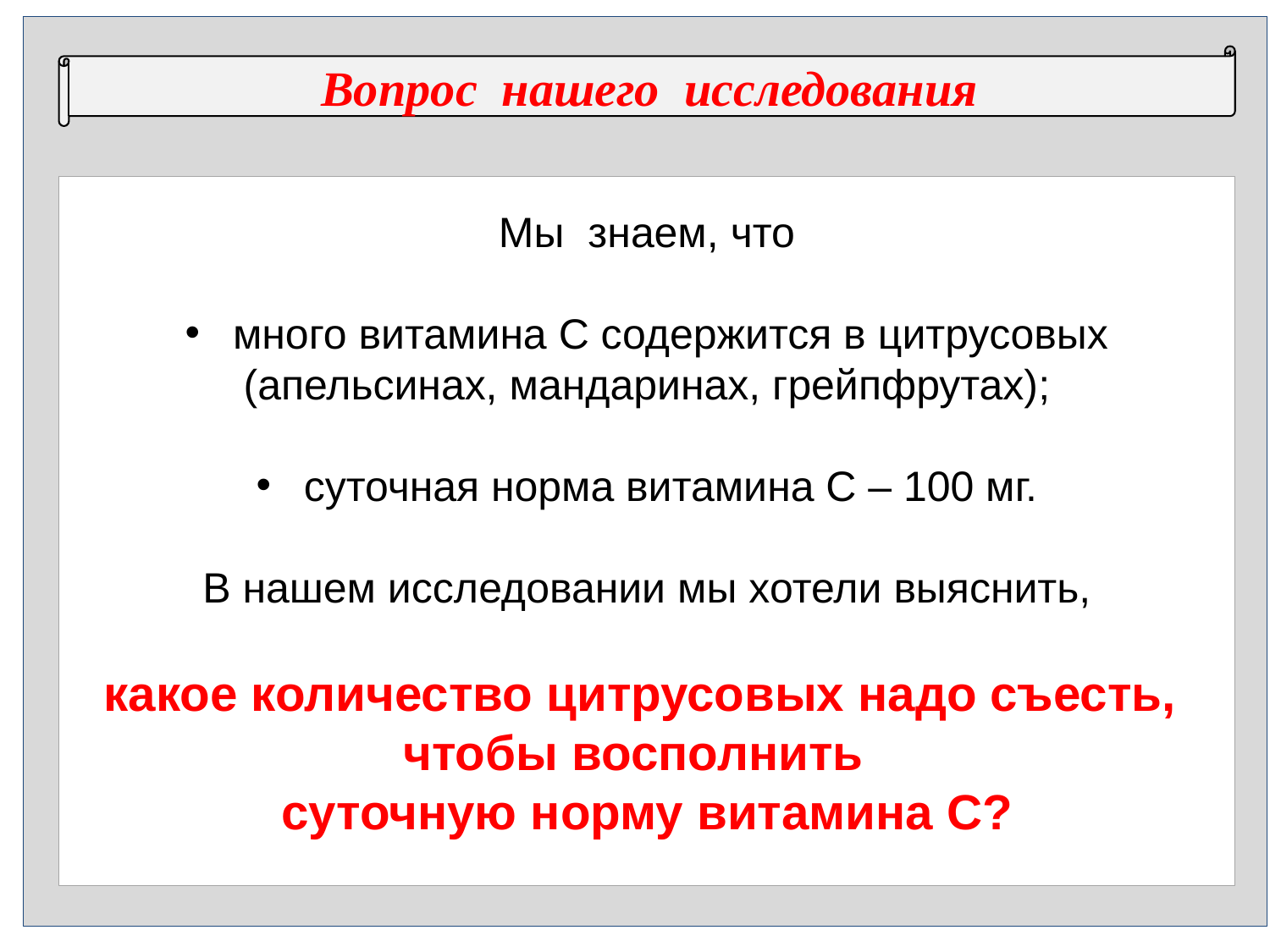

Вопрос  нашего  исследования

Мы  знаем, что

много витамина С содержится в цитрусовых
(апельсинах, мандаринах, грейпфрутах);

суточная норма витамина С – 100 мг.

В нашем исследовании мы хотели выяснить,

какое количество цитрусовых надо съесть,
чтобы восполнить
суточную норму витамина С?